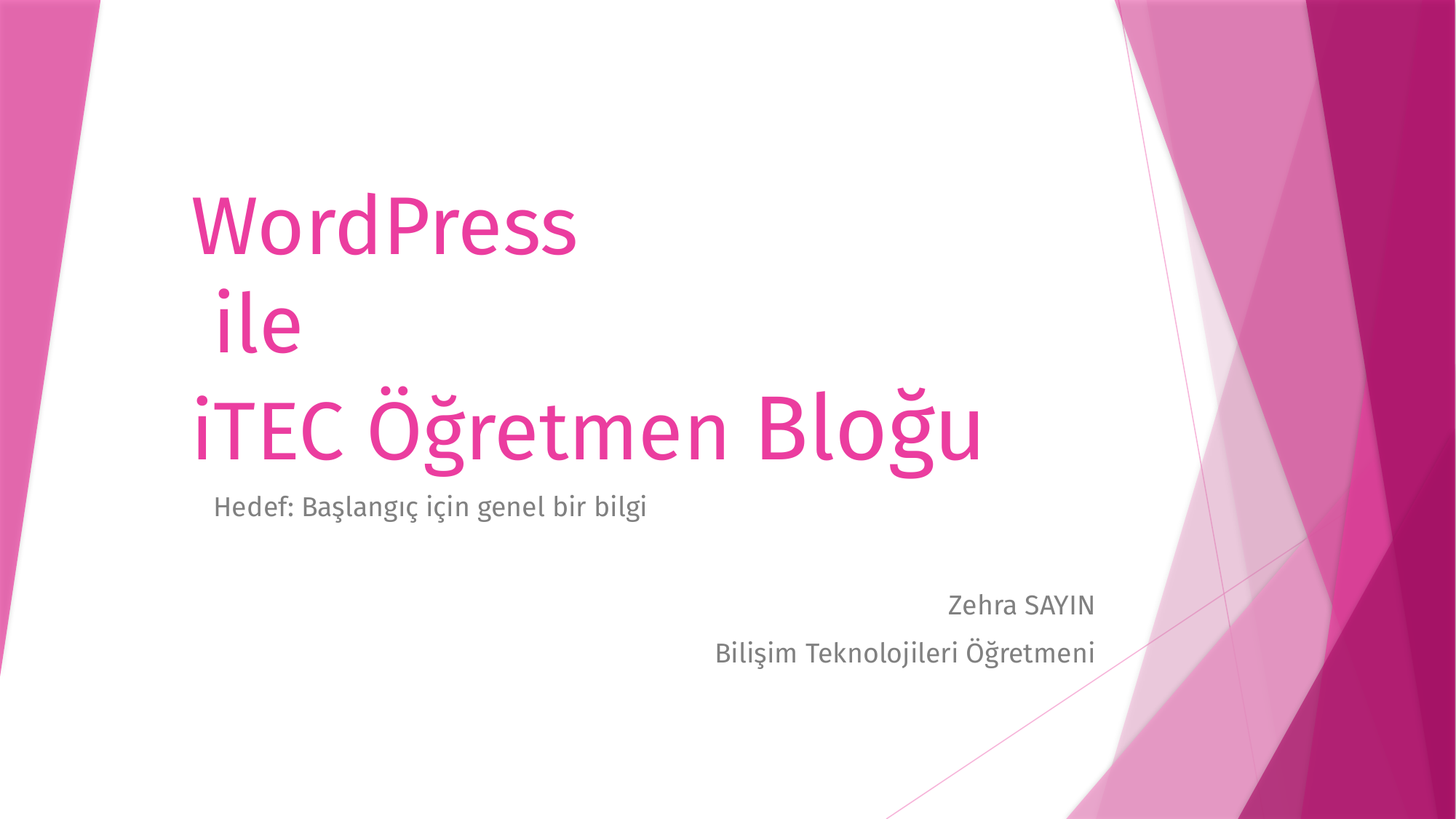

# WordPress ile iTEC Öğretmen Bloğu
Hedef: Başlangıç için genel bir bilgi
Zehra SAYIN
Bilişim Teknolojileri Öğretmeni